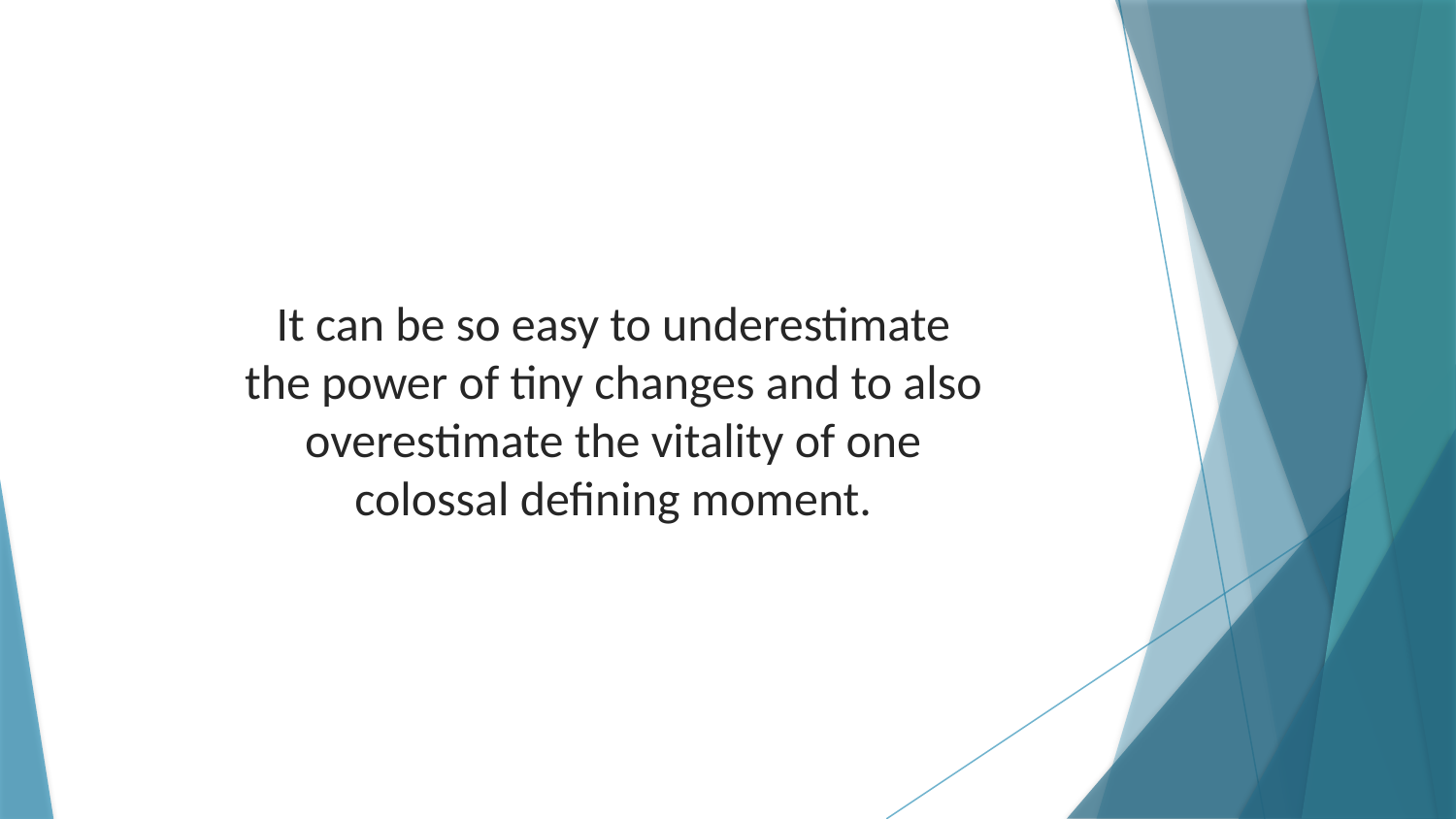

It can be so easy to underestimate the power of tiny changes and to also overestimate the vitality of one colossal defining moment.